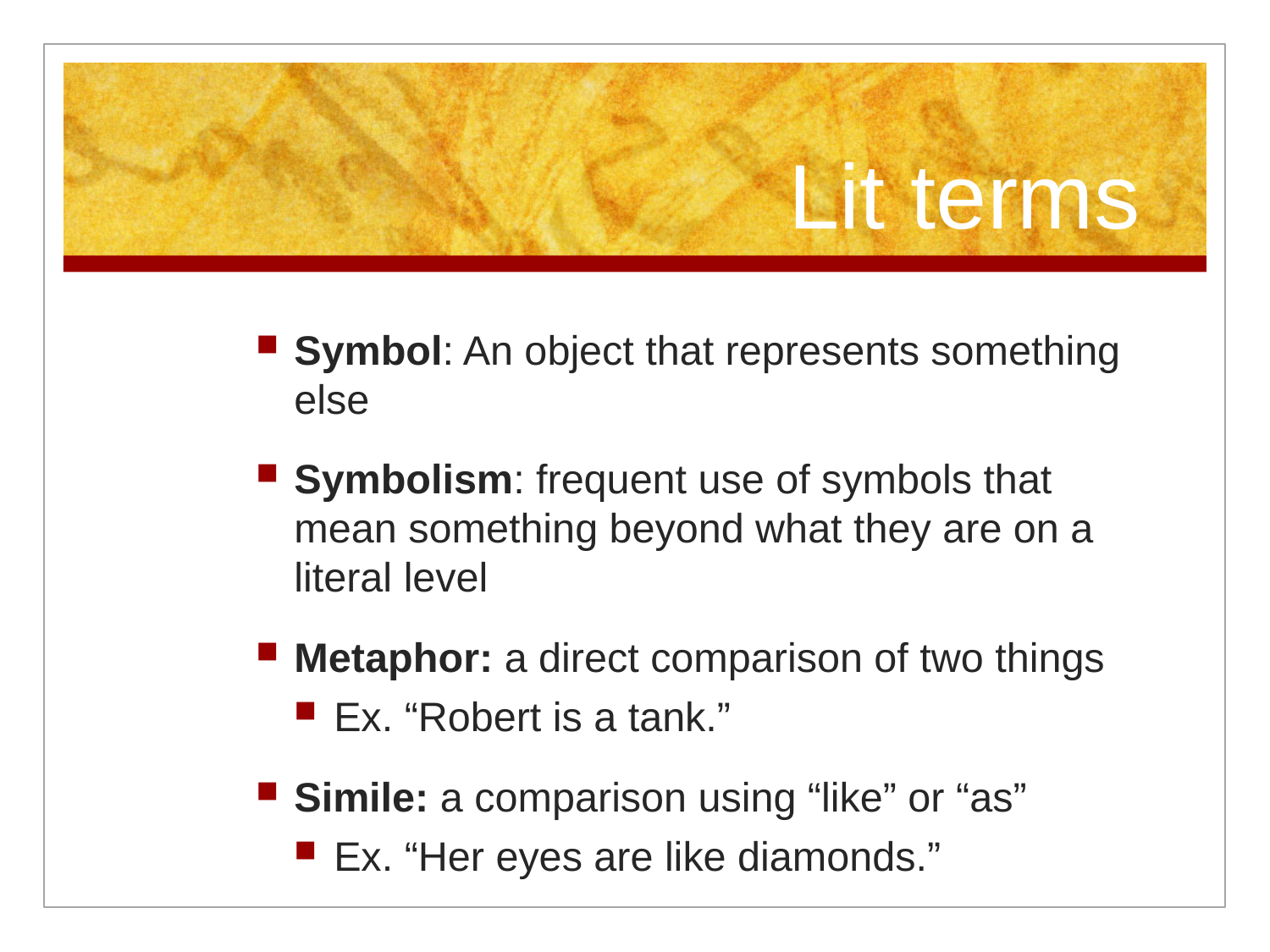

# Lit terms
Symbol: An object that represents something else
Symbolism: frequent use of symbols that mean something beyond what they are on a literal level
Metaphor: a direct comparison of two things
Ex. “Robert is a tank.”
Simile: a comparison using “like” or “as”
Ex. “Her eyes are like diamonds.”